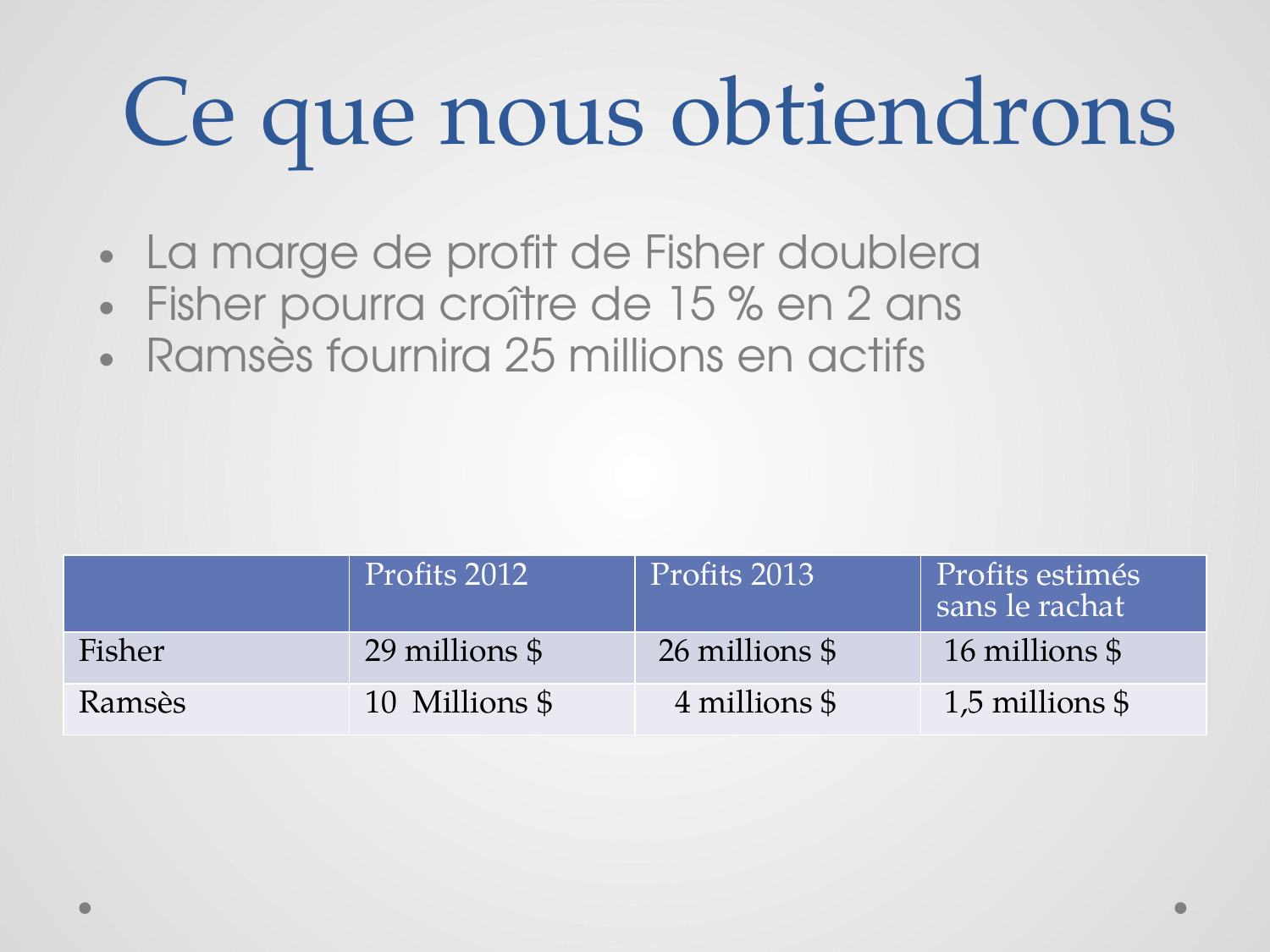

# Ce que nous obtiendrons
La marge de profit de Fisher doublera
Fisher pourra croître de 15 % en 2 ans
Ramsès fournira 25 millions en actifs
|  | Profits 2012 | Profits 2013 | Profits estimés sans le rachat |
| --- | --- | --- | --- |
| Fisher | 29 millions $ | 26 millions $ | 16 millions $ |
| Ramsès | 10 Millions $ | 4 millions $ | 1,5 millions $ |